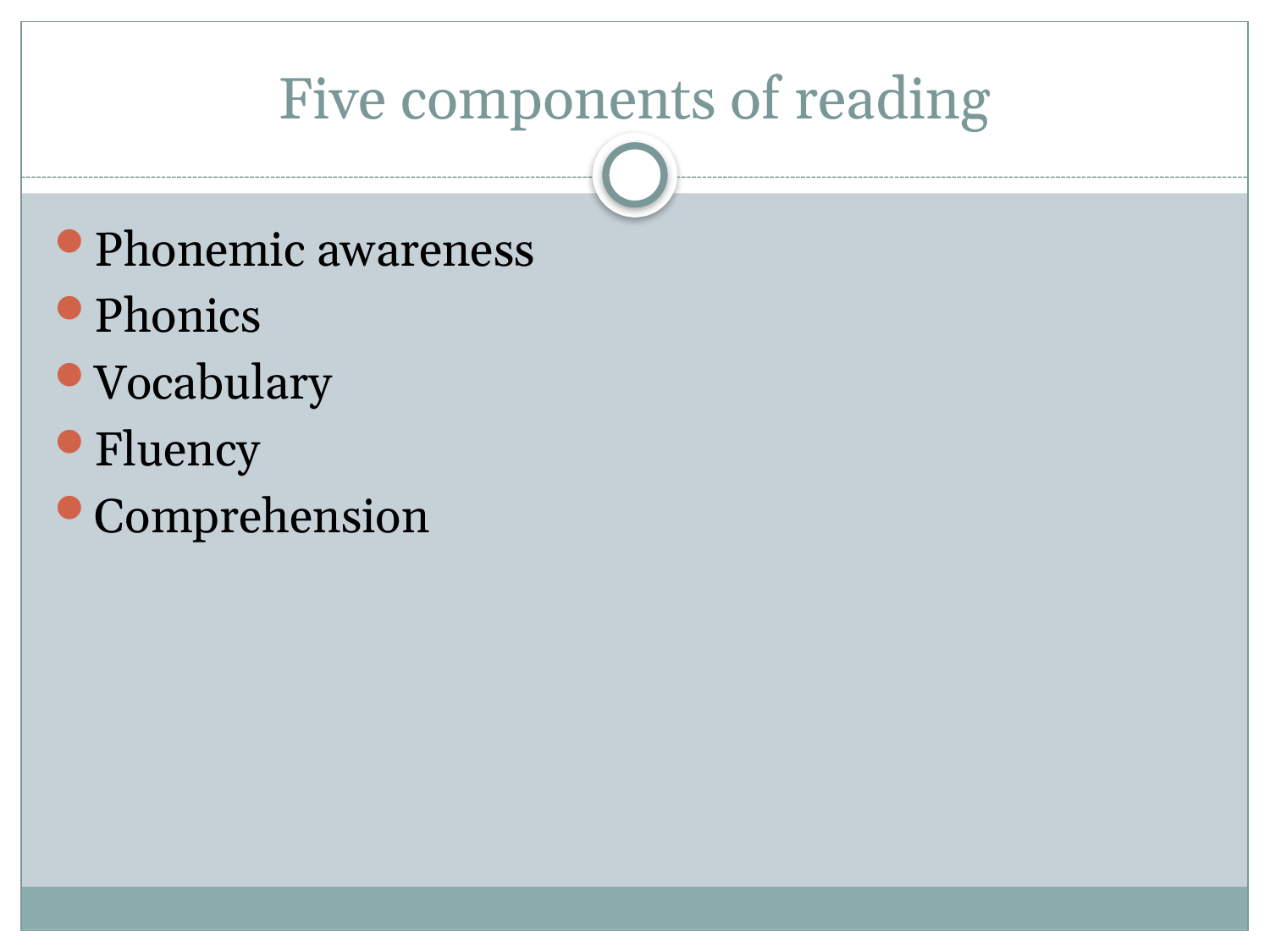

# Five components of reading
Phonemic awareness
Phonics
Vocabulary
Fluency
Comprehension